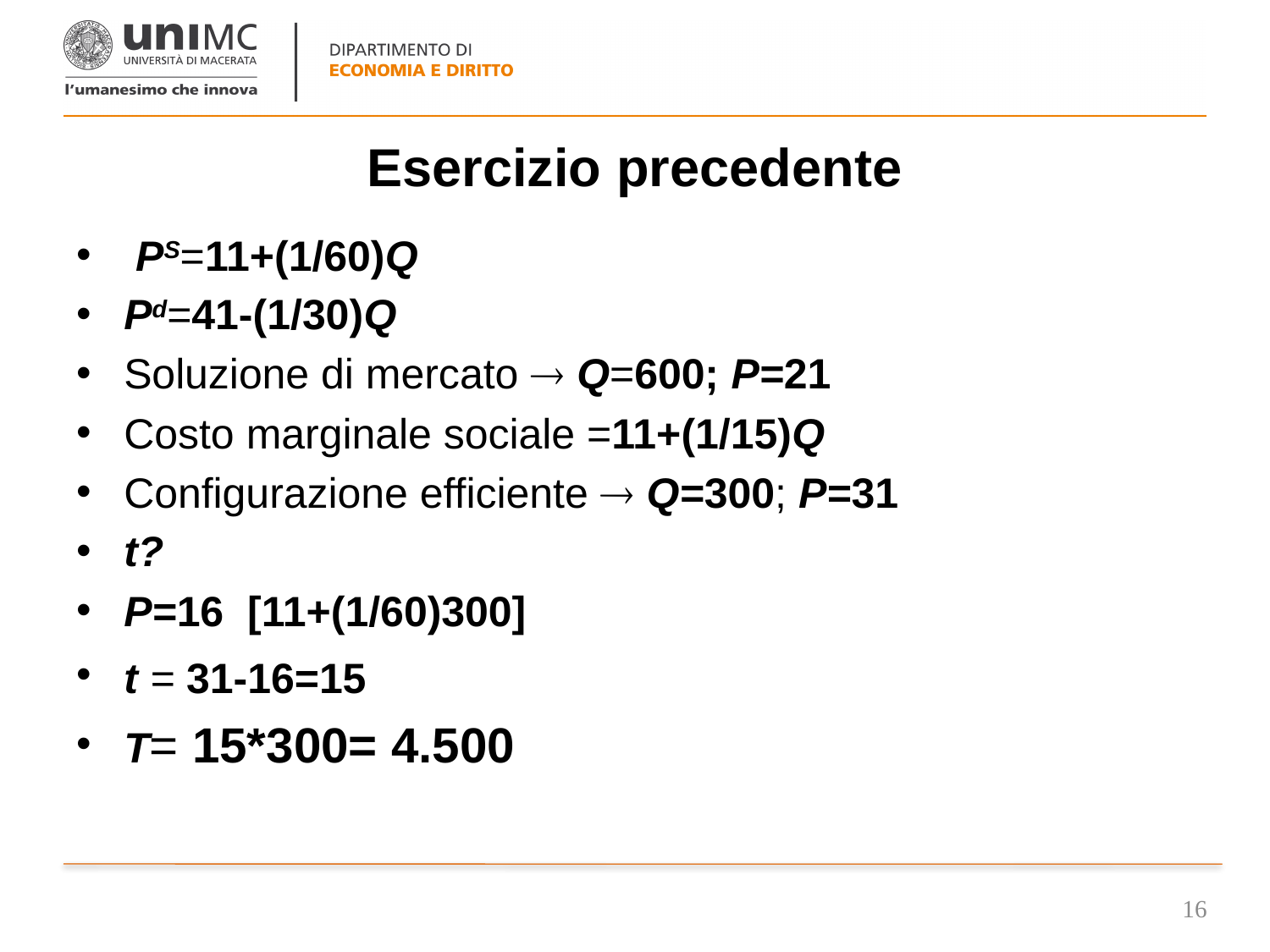

# Esercizio precedente
 PS=11+(1/60)Q
Pd=41-(1/30)Q
Soluzione di mercato → Q=600; P=21
Costo marginale sociale =11+(1/15)Q
Configurazione efficiente → Q=300; P=31
t?
P=16  [11+(1/60)300]
t = 31-16=15
T= 15*300= 4.500

16